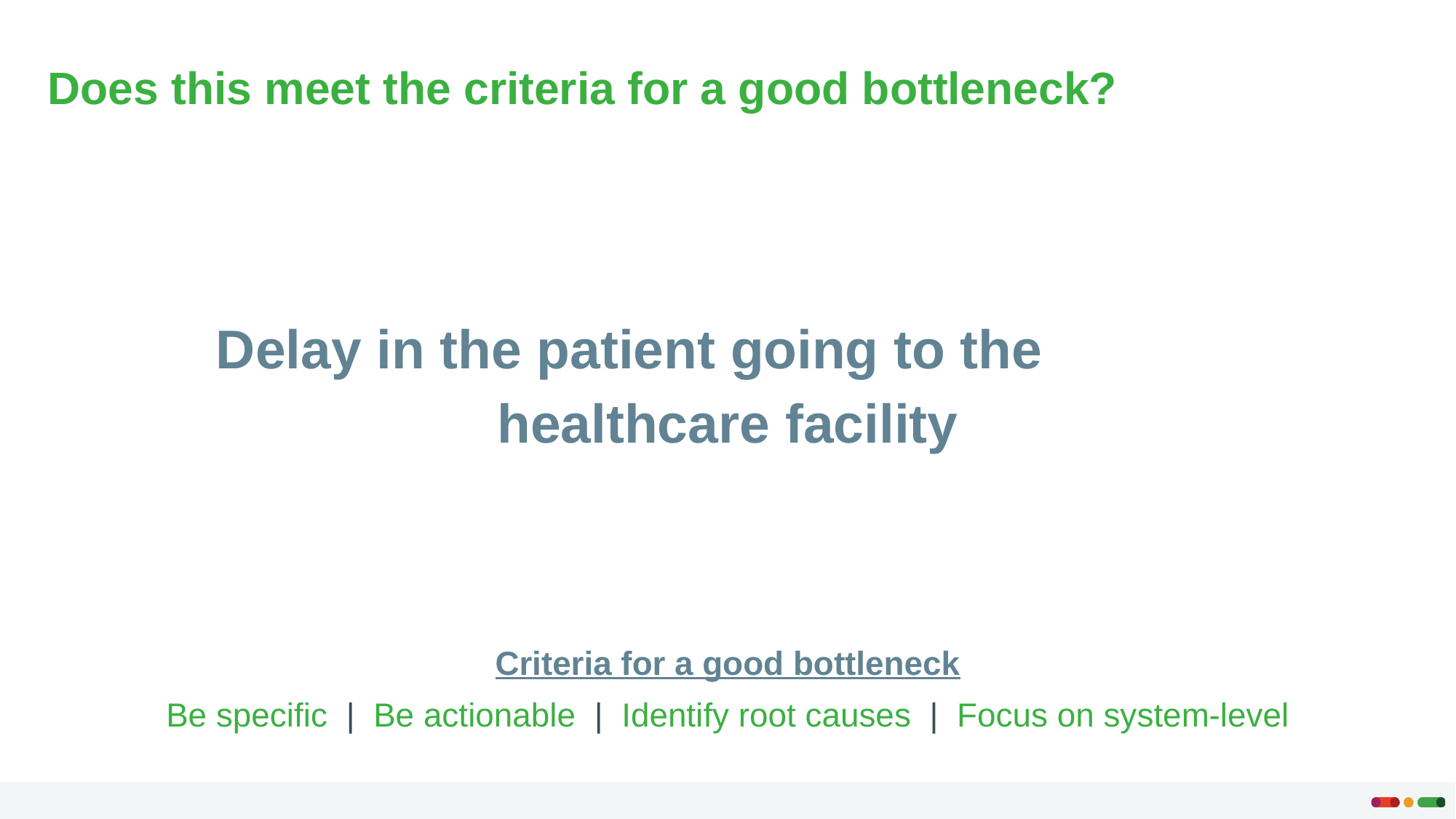

Does this meet the criteria for a good bottleneck?
Delay in the patient going to the              healthcare facility
Criteria for a good bottleneck
Be specific  |  Be actionable  |  Identify root causes  |  Focus on system-level